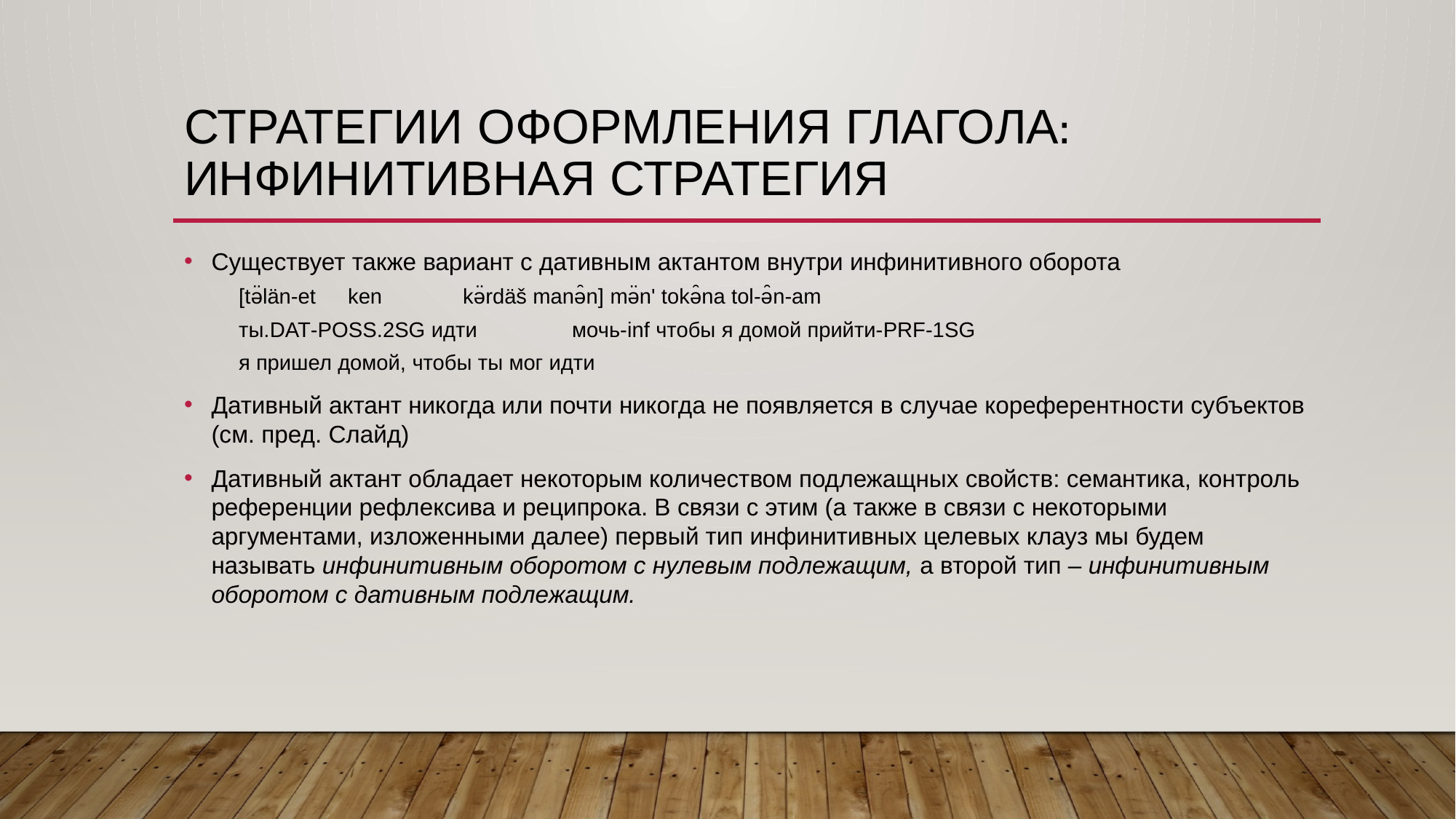

# Стратегии оформления глагола: Инфинитивная стратегия
Существует также вариант с дативным актантом внутри инфинитивного оборота
[tə̈län-et	ken	 kə̈rdäš manə̑n] mə̈n' tokə̑na tol-ə̑n-am
ты.DAT-POSS.2SG идти	 мочь-inf чтобы я домой прийти-PRF-1SG
я пришел домой, чтобы ты мог идти
Дативный актант никогда или почти никогда не появляется в случае кореферентности субъектов (см. пред. Слайд)
Дативный актант обладает некоторым количеством подлежащных свойств: семантика, контроль референции рефлексива и реципрока. В связи с этим (а также в связи с некоторыми аргументами, изложенными далее) первый тип инфинитивных целевых клауз мы будем называть инфинитивным оборотом с нулевым подлежащим, а второй тип – инфинитивным оборотом с дативным подлежащим.